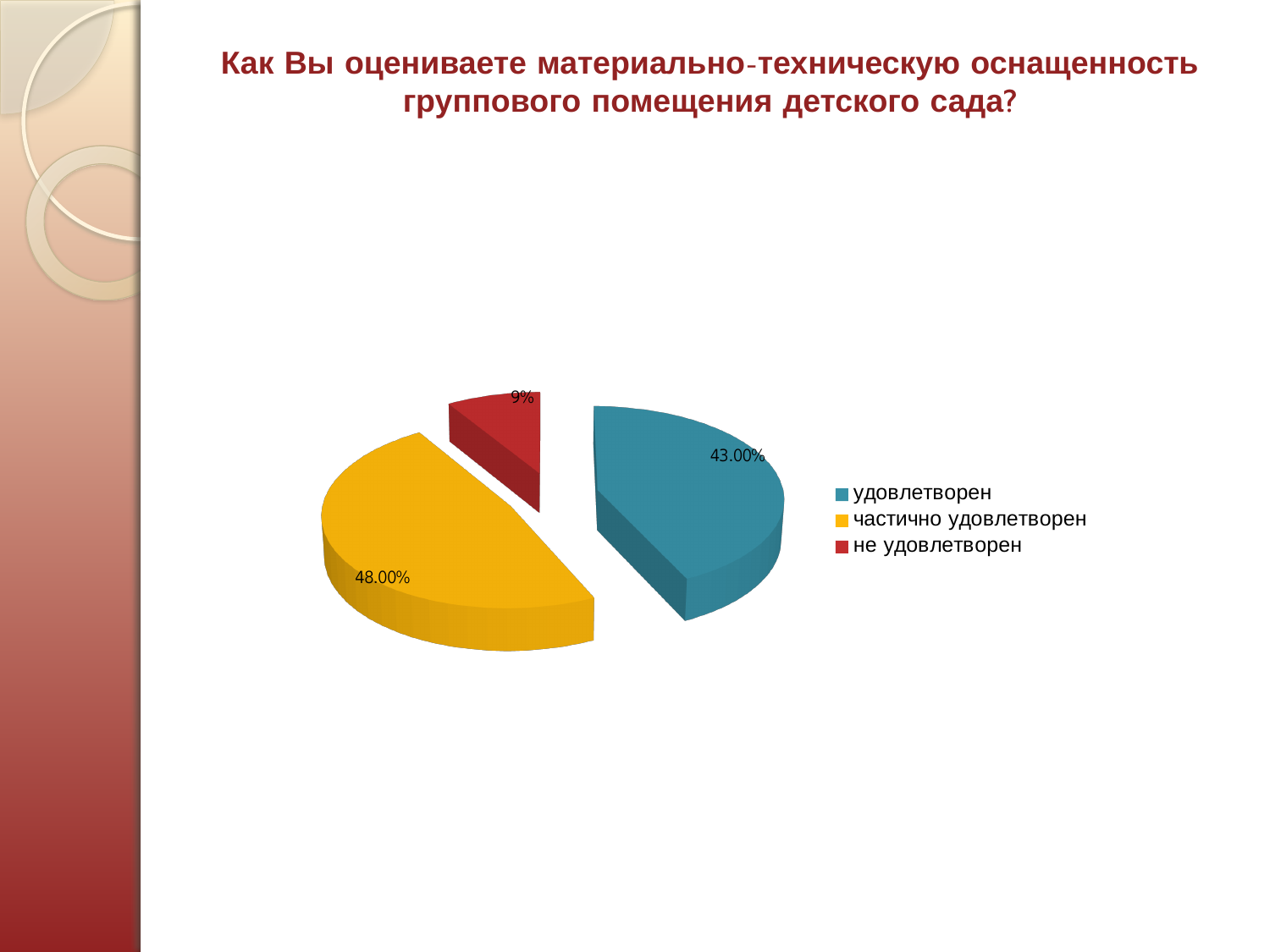

Как Вы оцениваете материально-техническую оснащенность группового помещения детского сада?

[unsupported chart]

[unsupported chart]

[unsupported chart]

[unsupported chart]

[unsupported chart]

[unsupported chart]

[unsupported chart]